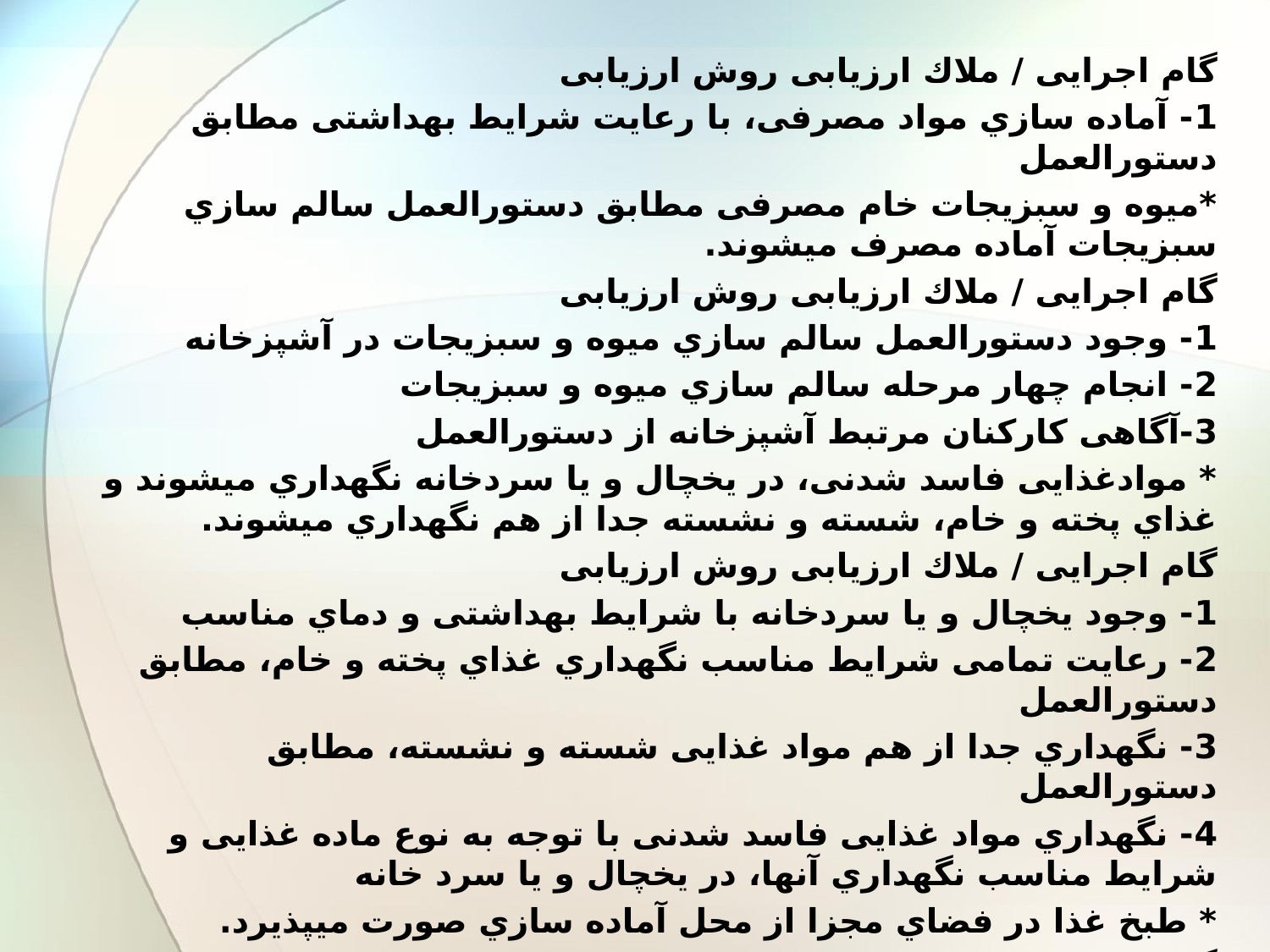

گام اجرایی / ملاك ارزیابی روش ارزیابی
1- آماده سازي مواد مصرفی، با رعایت شرایط بهداشتی مطابق دستورالعمل
*میوه و سبزیجات خام مصرفی مطابق دستورالعمل سالم سازي سبزیجات آماده مصرف میشوند.
گام اجرایی / ملاك ارزیابی روش ارزیابی
1- وجود دستورالعمل سالم سازي میوه و سبزیجات در آشپزخانه
2- انجام چهار مرحله سالم سازي میوه و سبزیجات
3-آگاهی کارکنان مرتبط آشپزخانه از دستورالعمل
* موادغذایی فاسد شدنی، در یخچال و یا سردخانه نگهداري میشوند و غذاي پخته و خام، شسته و نشسته جدا از هم نگهداري میشوند.
گام اجرایی / ملاك ارزیابی روش ارزیابی
1- وجود یخچال و یا سردخانه با شرایط بهداشتی و دماي مناسب
2- رعایت تمامی شرایط مناسب نگهداري غذاي پخته و خام، مطابق دستورالعمل
3- نگهداري جدا از هم مواد غذایی شسته و نشسته، مطابق دستورالعمل
4- نگهداري مواد غذایی فاسد شدنی با توجه به نوع ماده غذایی و شرایط مناسب نگهداري آنها، در یخچال و یا سرد خانه
* طبخ غذا در فضاي مجزا از محل آماده سازي صورت میپذیرد.
گام اجرایی / ملاك ارزیابی روش ارزیابی
1- وجود فضاي مجزا داراي شرایط بهداشتی براي آماده سازي و طبخ